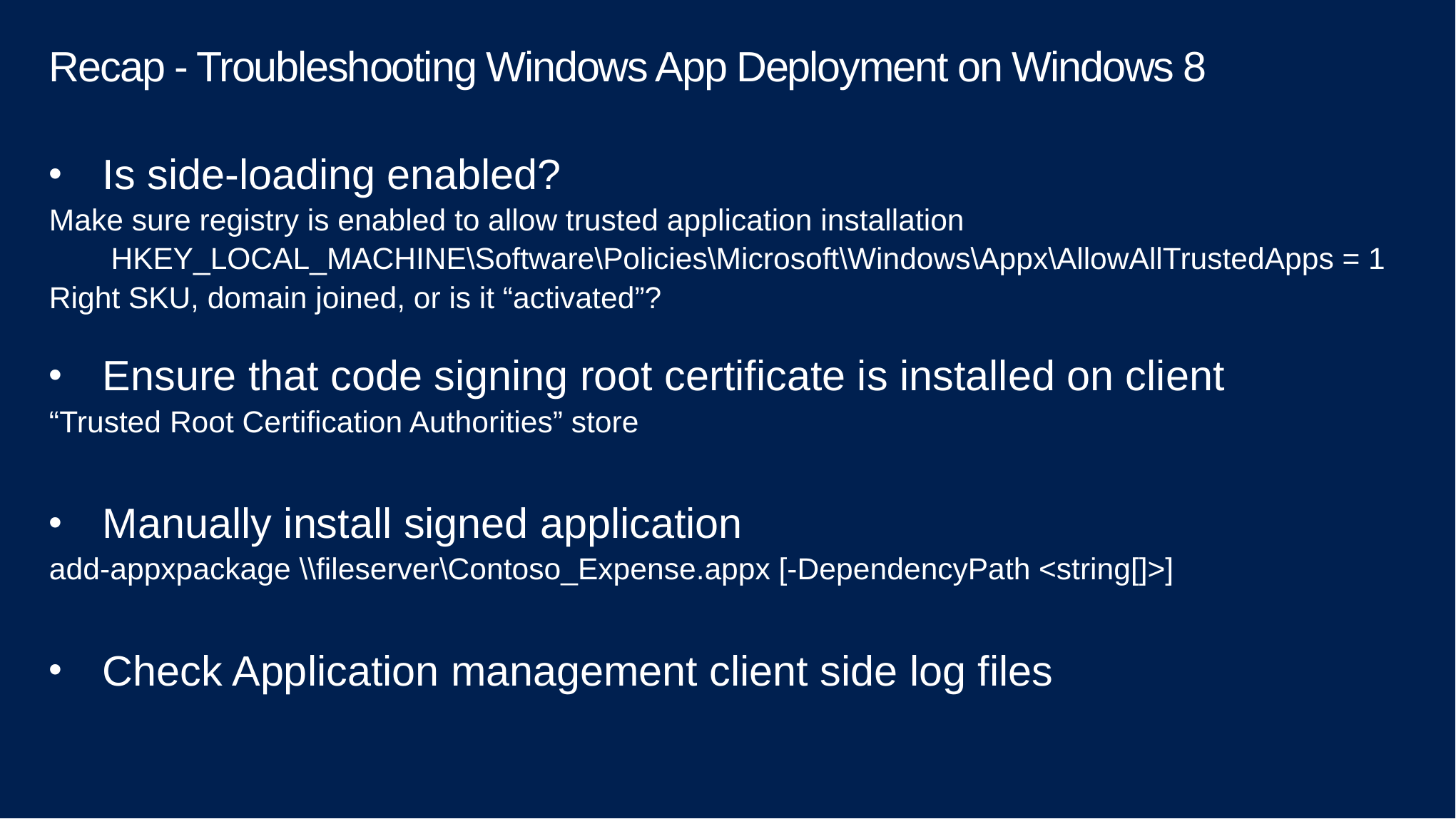

# Recap - Troubleshooting Windows App Deployment on Windows 8
Is side-loading enabled?
Make sure registry is enabled to allow trusted application installation
HKEY_LOCAL_MACHINE\Software\Policies\Microsoft\Windows\Appx\AllowAllTrustedApps = 1
Right SKU, domain joined, or is it “activated”?

Ensure that code signing root certificate is installed on client
“Trusted Root Certification Authorities” store

Manually install signed application
add-appxpackage \\fileserver\Contoso_Expense.appx [-DependencyPath <string[]>]

Check Application management client side log files